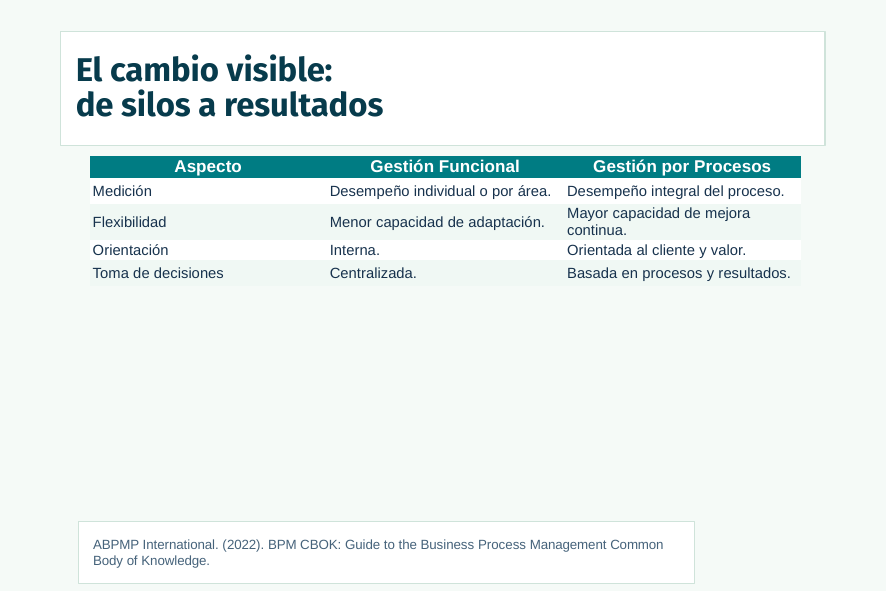

# El cambio visible:
de silos a resultados
| Aspecto | Gestión Funcional | Gestión por Procesos |
| --- | --- | --- |
| Medición | Desempeño individual o por área. | Desempeño integral del proceso. |
| Flexibilidad | Menor capacidad de adaptación. | Mayor capacidad de mejora continua. |
| Orientación | Interna. | Orientada al cliente y valor. |
| Toma de decisiones | Centralizada. | Basada en procesos y resultados. |
ABPMP International. (2022). BPM CBOK: Guide to the Business Process Management Common Body of Knowledge.